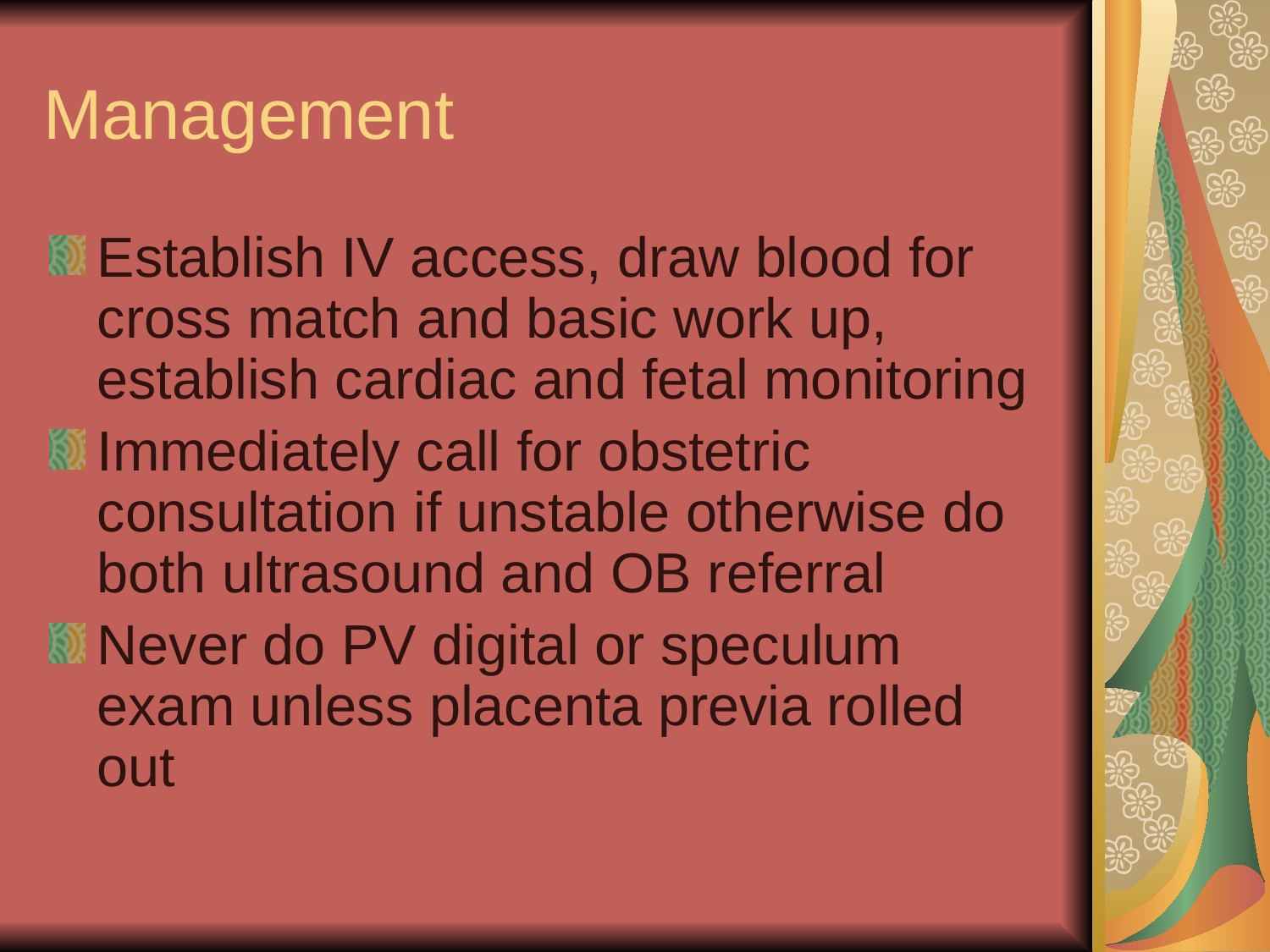

# Management
Establish IV access, draw blood for cross match and basic work up, establish cardiac and fetal monitoring
Immediately call for obstetric consultation if unstable otherwise do both ultrasound and OB referral
Never do PV digital or speculum exam unless placenta previa rolled out